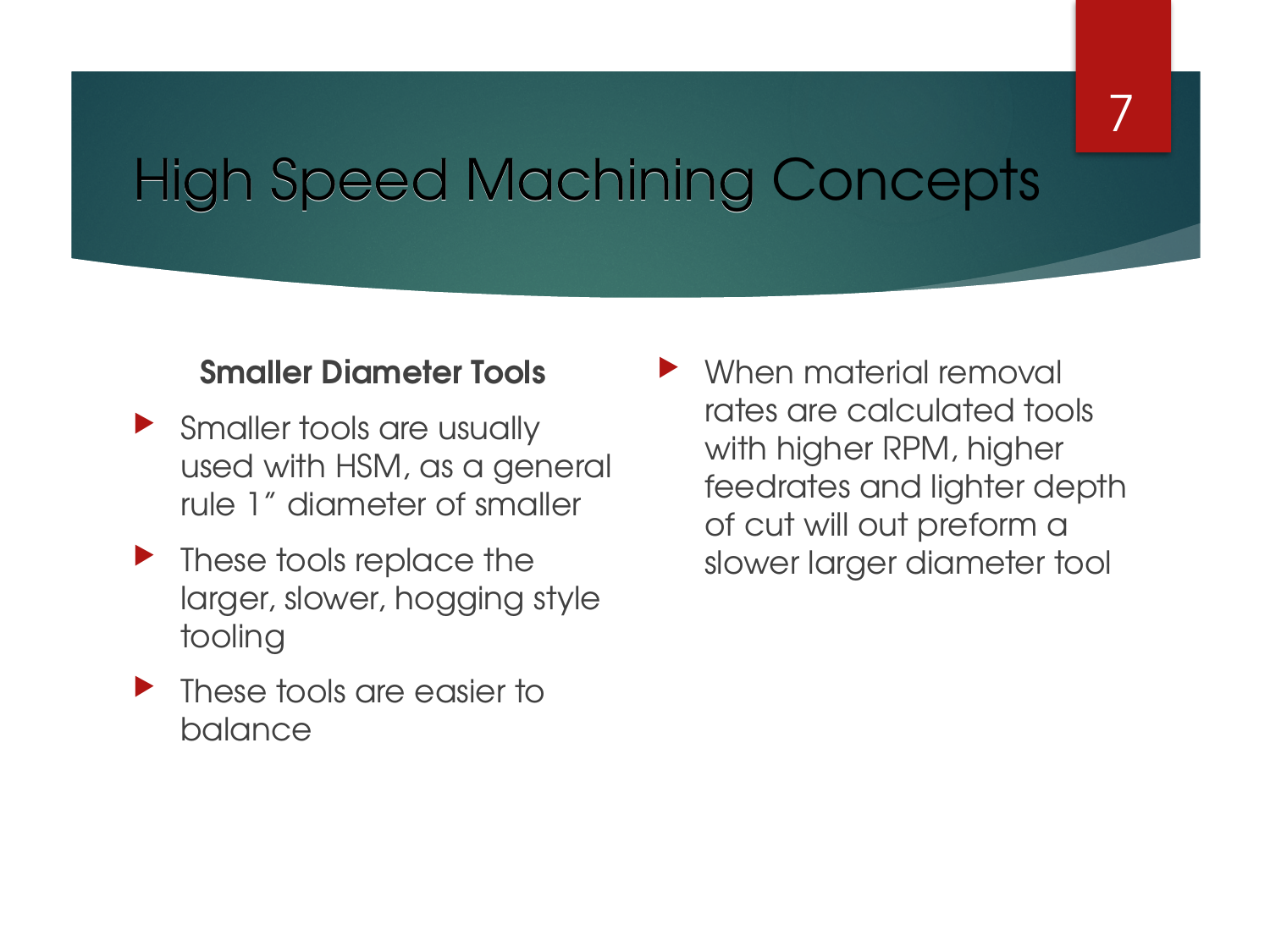

7
High Speed Machining Concepts
# High Speed Machining
Smaller Diameter Tools
Smaller tools are usually used with HSM, as a general rule 1” diameter of smaller
These tools replace the larger, slower, hogging style tooling
These tools are easier to balance

When material removal rates are calculated tools with higher RPM, higher feedrates and lighter depth of cut will out preform a slower larger diameter tool